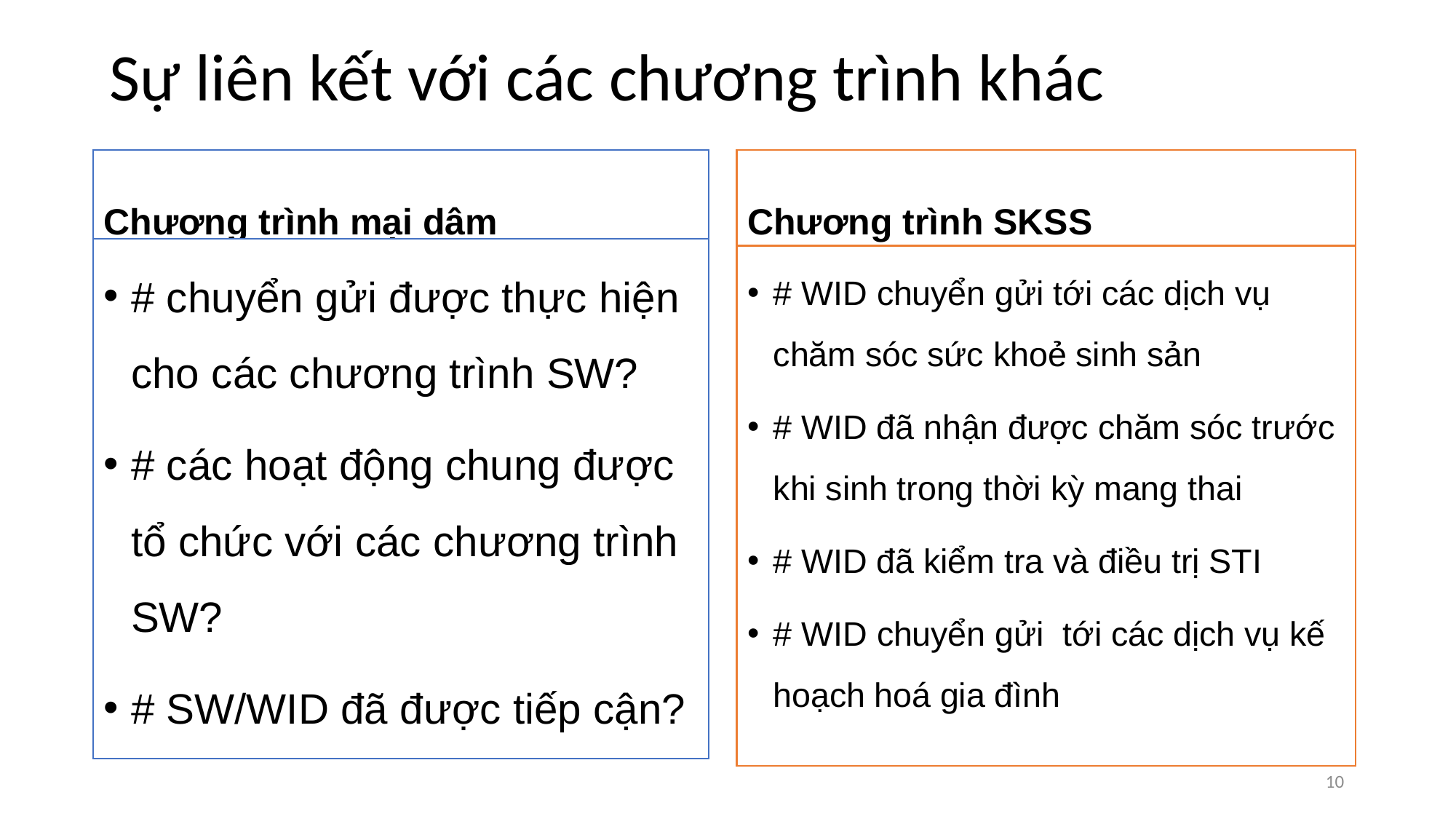

# Sự liên kết với các chương trình khác
Chương trình mại dâm
Chương trình SKSS
# chuyển gửi được thực hiện cho các chương trình SW?
# các hoạt động chung được tổ chức với các chương trình SW?
# SW/WID đã được tiếp cận?
# WID chuyển gửi tới các dịch vụ chăm sóc sức khoẻ sinh sản
# WID đã nhận được chăm sóc trước khi sinh trong thời kỳ mang thai
# WID đã kiểm tra và điều trị STI
# WID chuyển gửi  tới các dịch vụ kế hoạch hoá gia đình
10